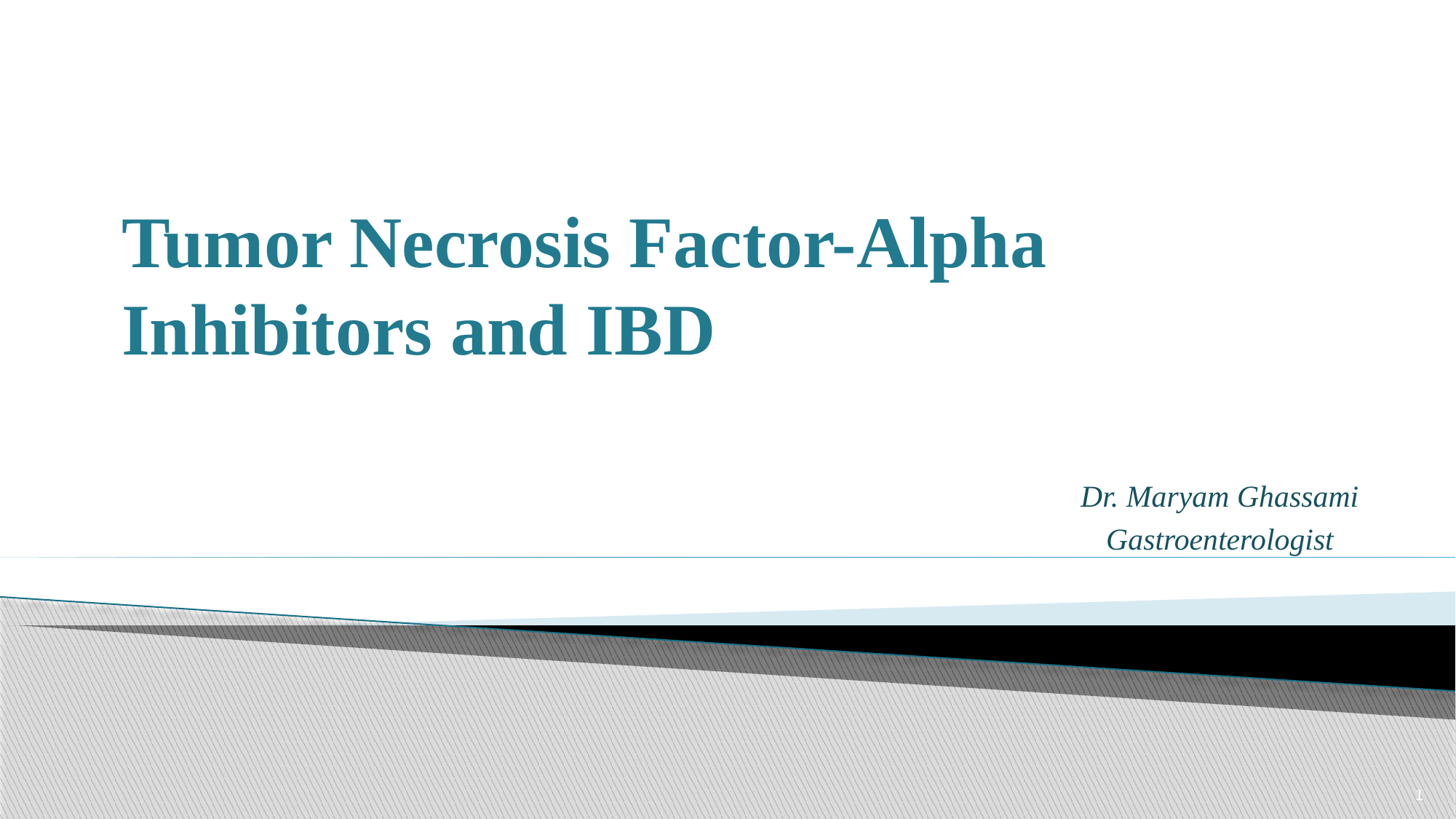

# Tumor Necrosis Factor-Alpha Inhibitors and IBD
Dr. Maryam Ghassami
Gastroenterologist
1